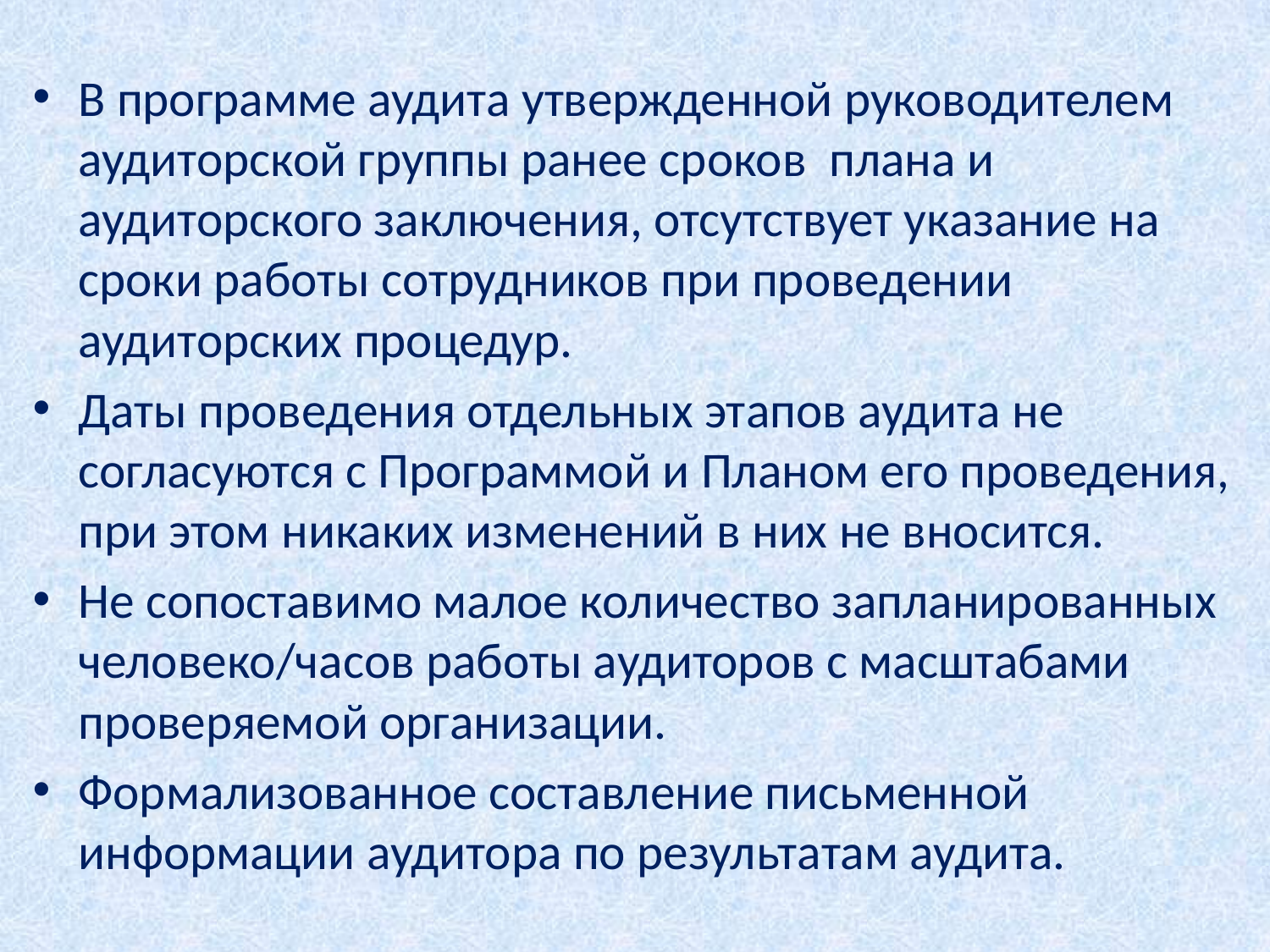

#
В программе аудита утвержденной руководителем аудиторской группы ранее сроков  плана и аудиторского заключения, отсутствует указание на сроки работы сотрудников при проведении аудиторских процедур.
Даты проведения отдельных этапов аудита не согласуются с Программой и Планом его проведения, при этом никаких изменений в них не вносится.
Не сопоставимо малое количество запланированных человеко/часов работы аудиторов с масштабами  проверяемой организации.
Формализованное составление письменной информации аудитора по результатам аудита.